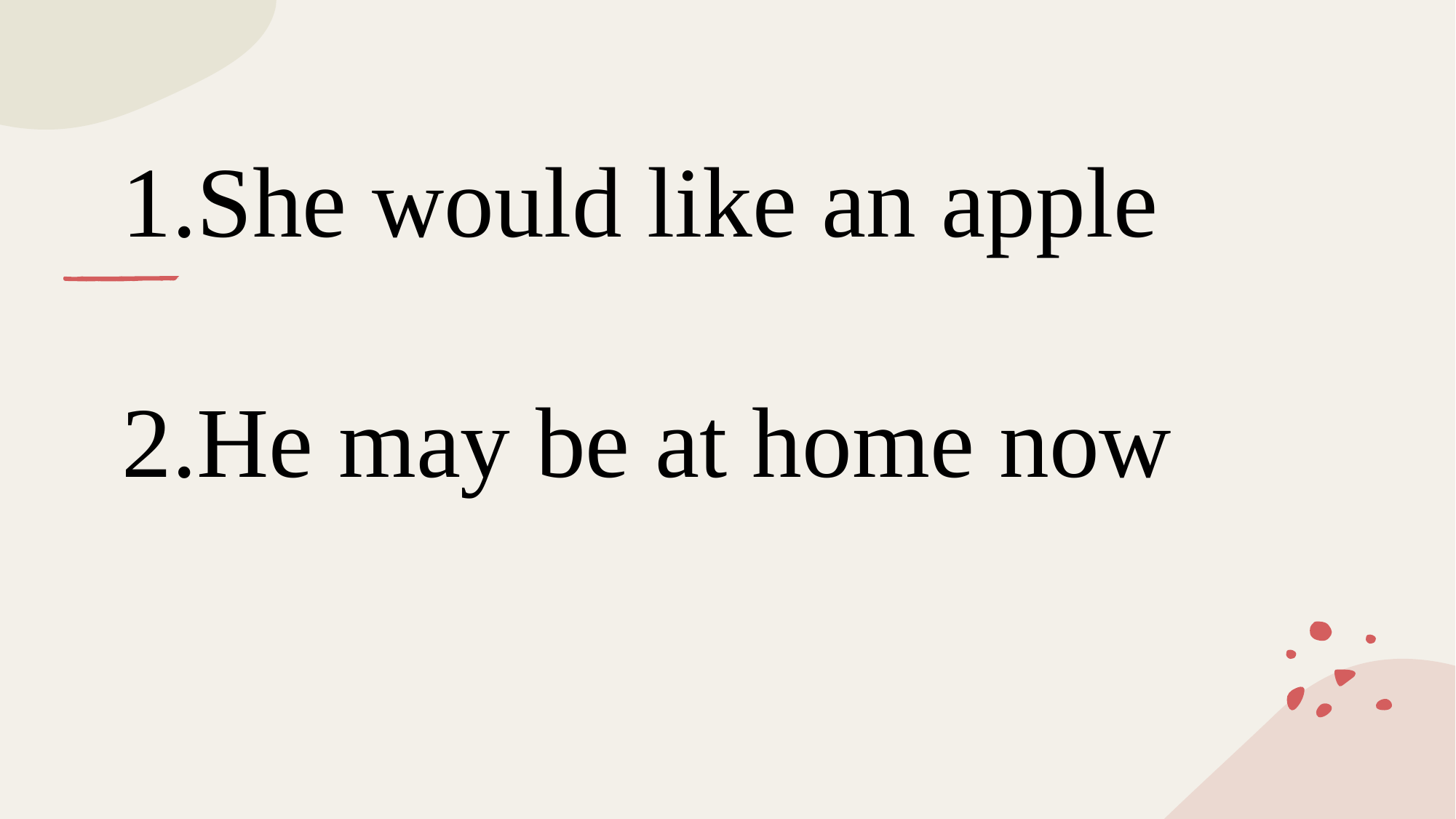

# 1.She would like an apple
2.He may be at home now